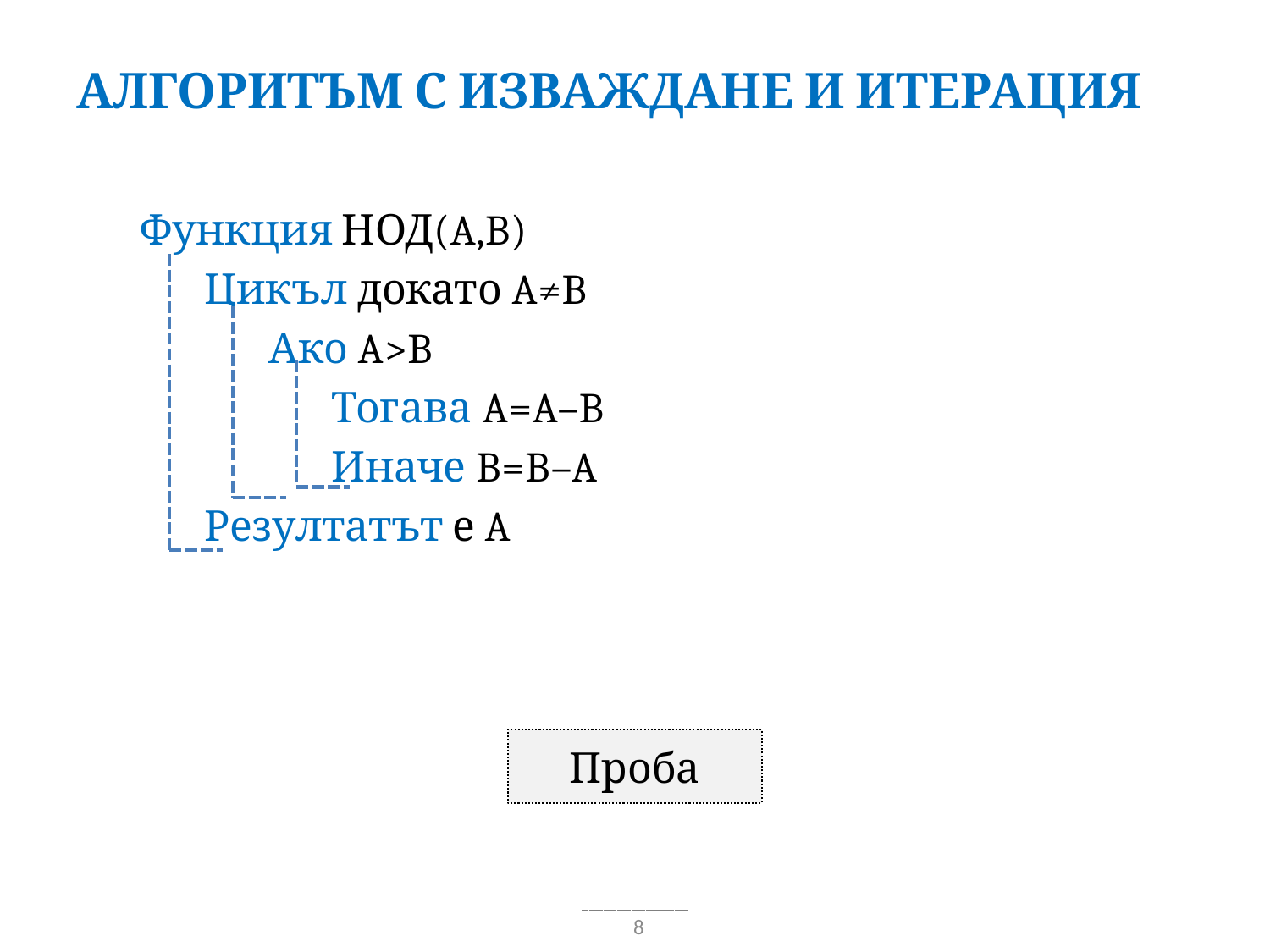

Алгоритъм с изваждане и итерация

Функция НОД(A,B)
Цикъл докато A≠B
Ако A>B
Тогава A=A–B
Иначе B=B–A
Резултатът е A
Проба
8